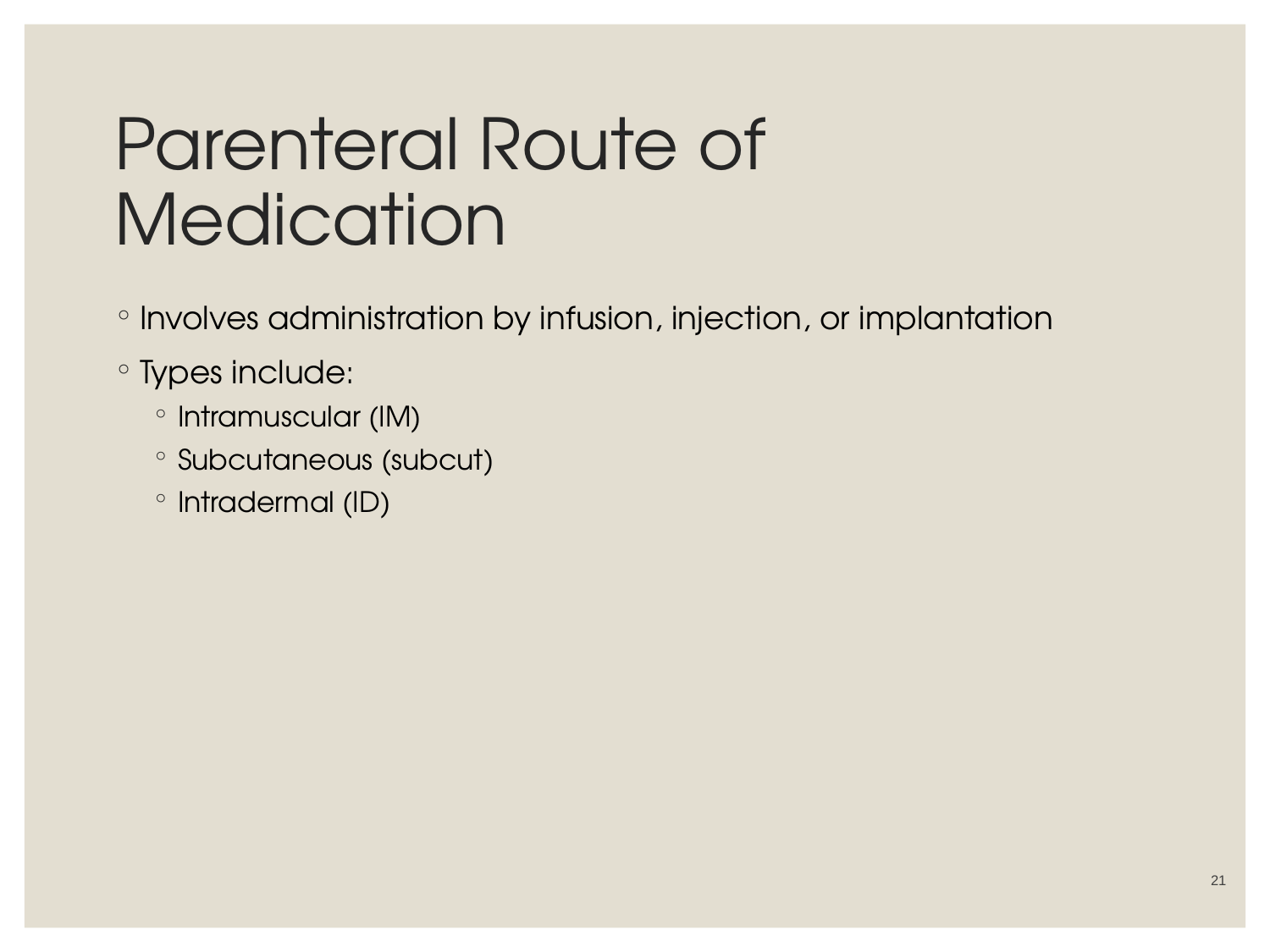

# Parenteral Route of Medication
Involves administration by infusion, injection, or implantation
Types include:
Intramuscular (IM)
Subcutaneous (subcut)
Intradermal (ID)
 21